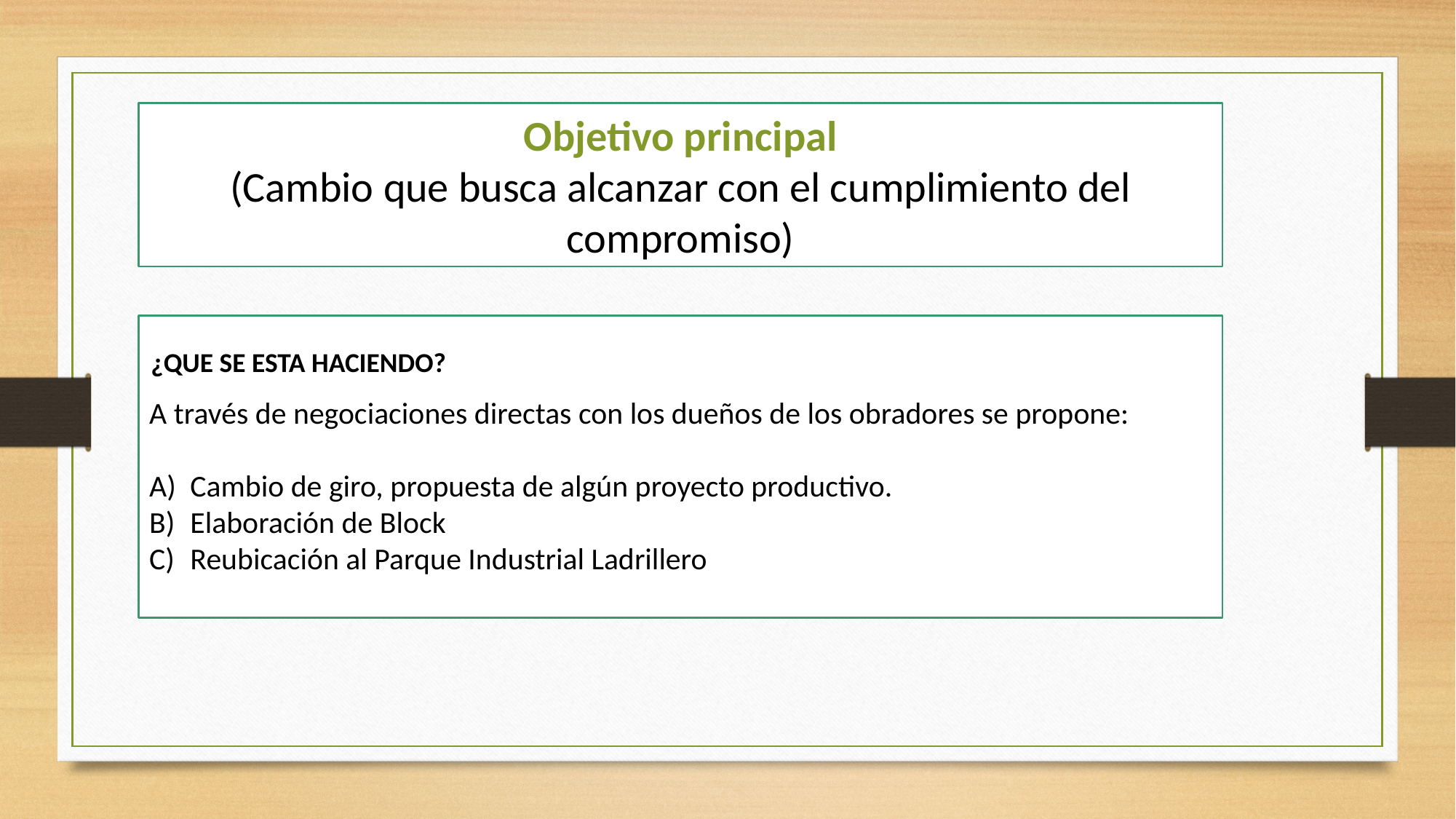

Objetivo principal
(Cambio que busca alcanzar con el cumplimiento del compromiso)

A través de negociaciones directas con los dueños de los obradores se propone:

Cambio de giro, propuesta de algún proyecto productivo.
Elaboración de Block
Reubicación al Parque Industrial Ladrillero

¿QUE SE ESTA HACIENDO?